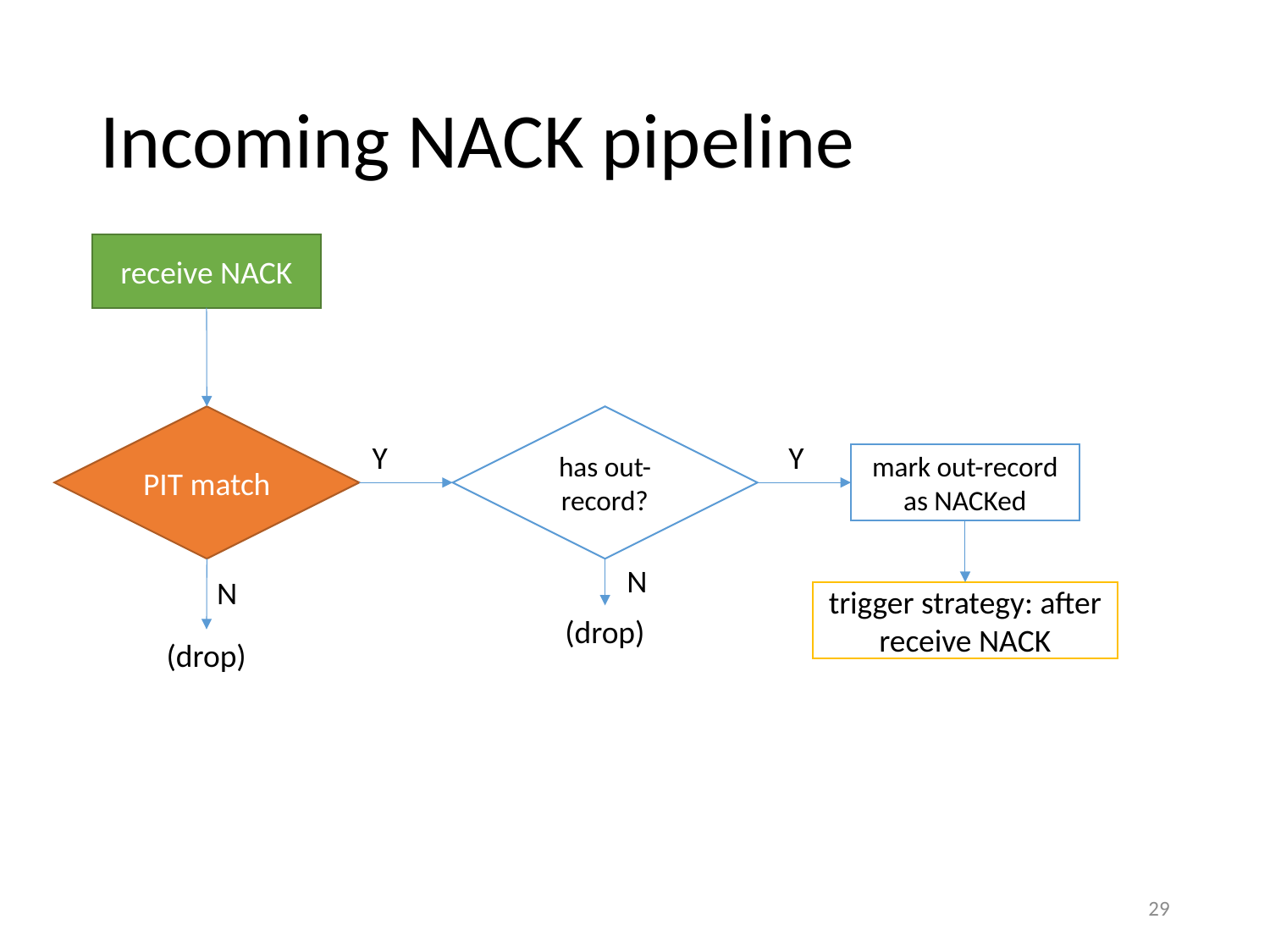

# Incoming NACK pipeline
receive NACK
PIT match
has out-record?
Y
Y
mark out-record as NACKed
N
N
trigger strategy: after receive NACK
(drop)
(drop)
29